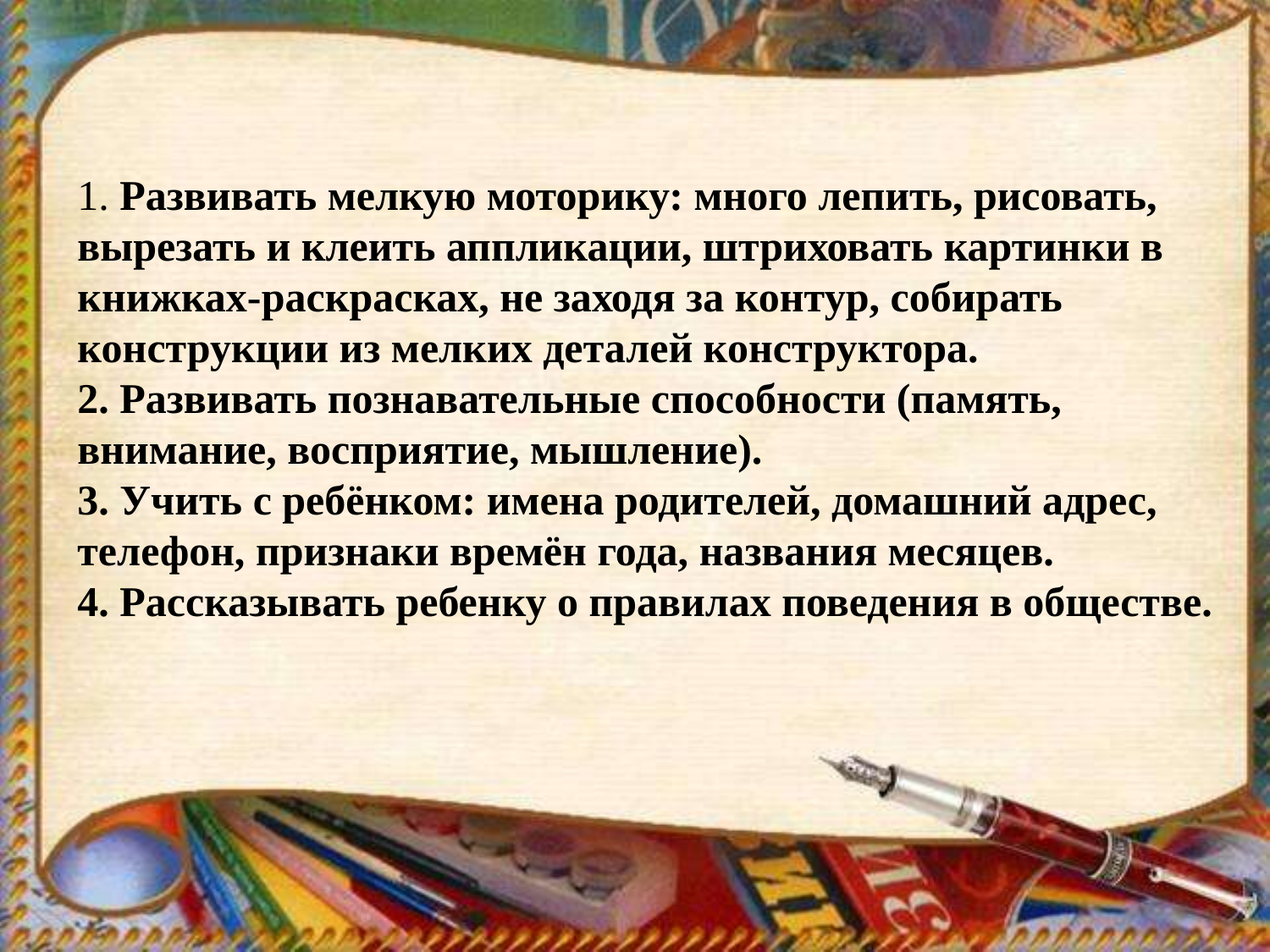

1. Развивать мелкую моторику: много лепить, рисовать, вырезать и клеить аппликации, штриховать картинки в книжках-раскрасках, не заходя за контур, собирать конструкции из мелких деталей конструктора.
2. Развивать познавательные способности (память, внимание, восприятие, мышление).
3. Учить с ребёнком: имена родителей, домашний адрес, телефон, признаки времён года, названия месяцев.
4. Рассказывать ребенку о правилах поведения в обществе.